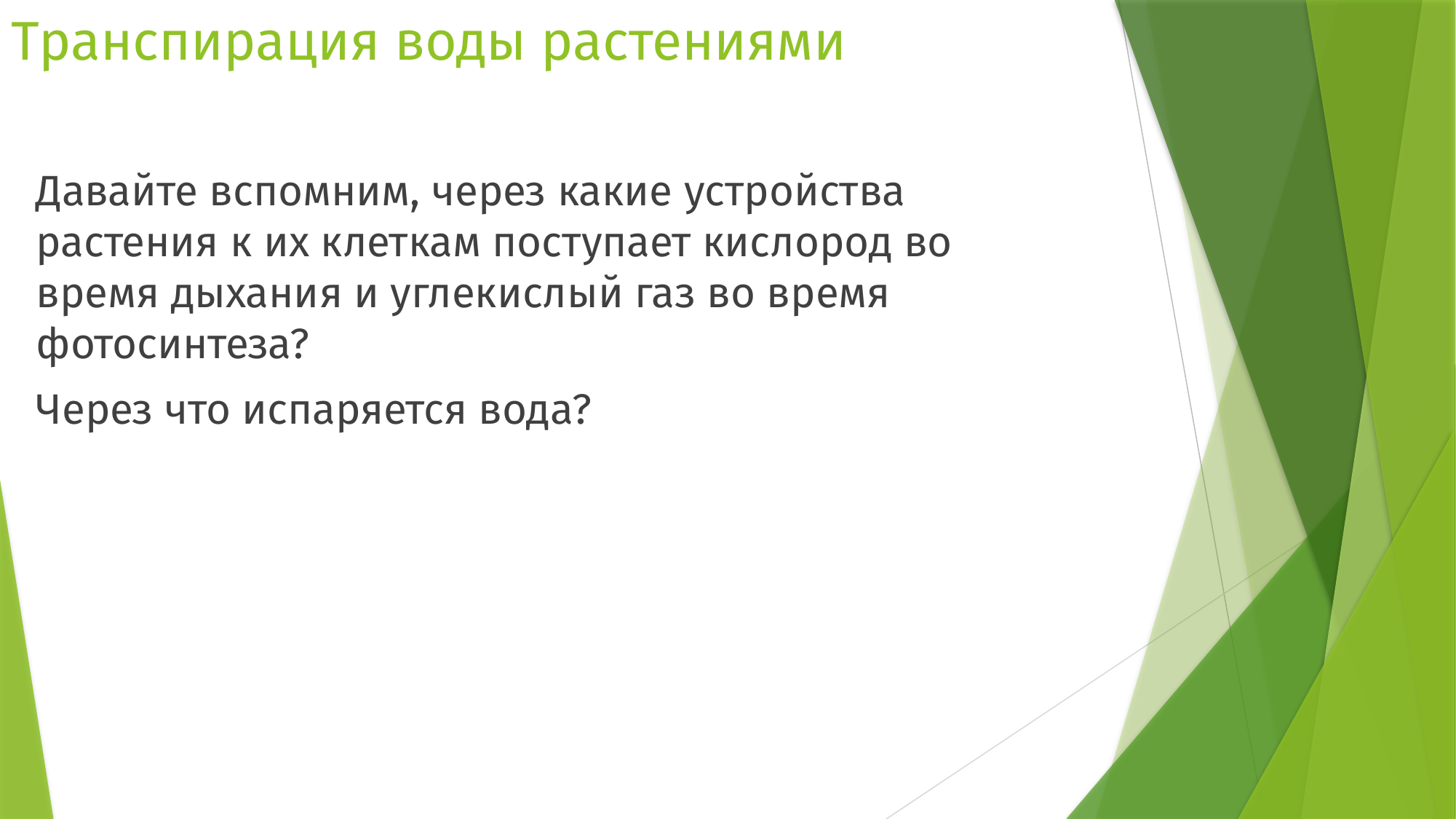

# Транспирация воды растениями
Давайте вспомним, через какие устройства растения к их клеткам поступает кислород во время дыхания и углекислый газ во время фотосинтеза?
Через что испаряется вода?